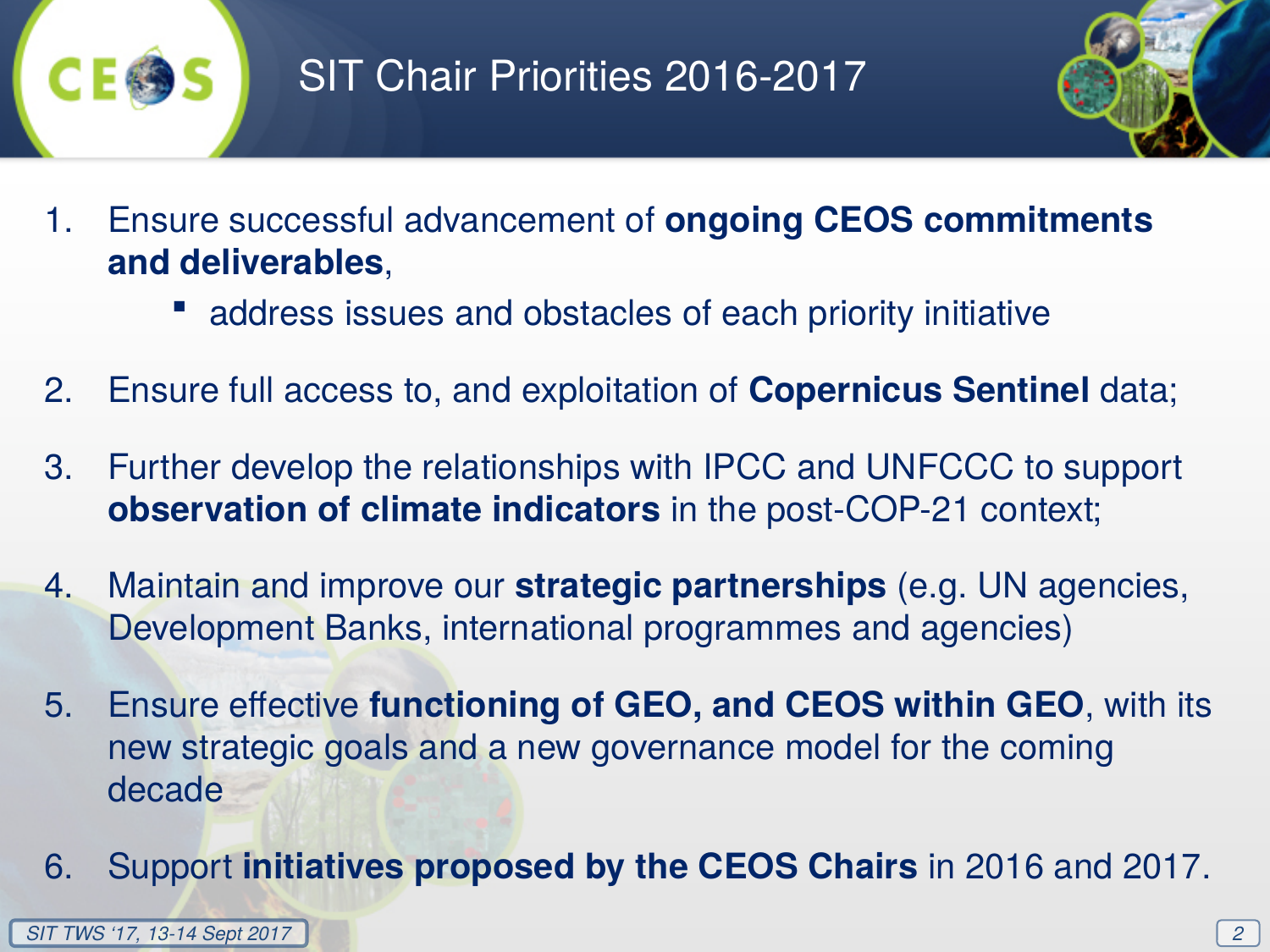

SIT Chair Priorities 2016-2017
Ensure successful advancement of ongoing CEOS commitments and deliverables,
address issues and obstacles of each priority initiative

Ensure full access to, and exploitation of Copernicus Sentinel data;

Further develop the relationships with IPCC and UNFCCC to support observation of climate indicators in the post-COP-21 context;

Maintain and improve our strategic partnerships (e.g. UN agencies, Development Banks, international programmes and agencies)

Ensure effective functioning of GEO, and CEOS within GEO, with its new strategic goals and a new governance model for the coming decade

Support initiatives proposed by the CEOS Chairs in 2016 and 2017.

2